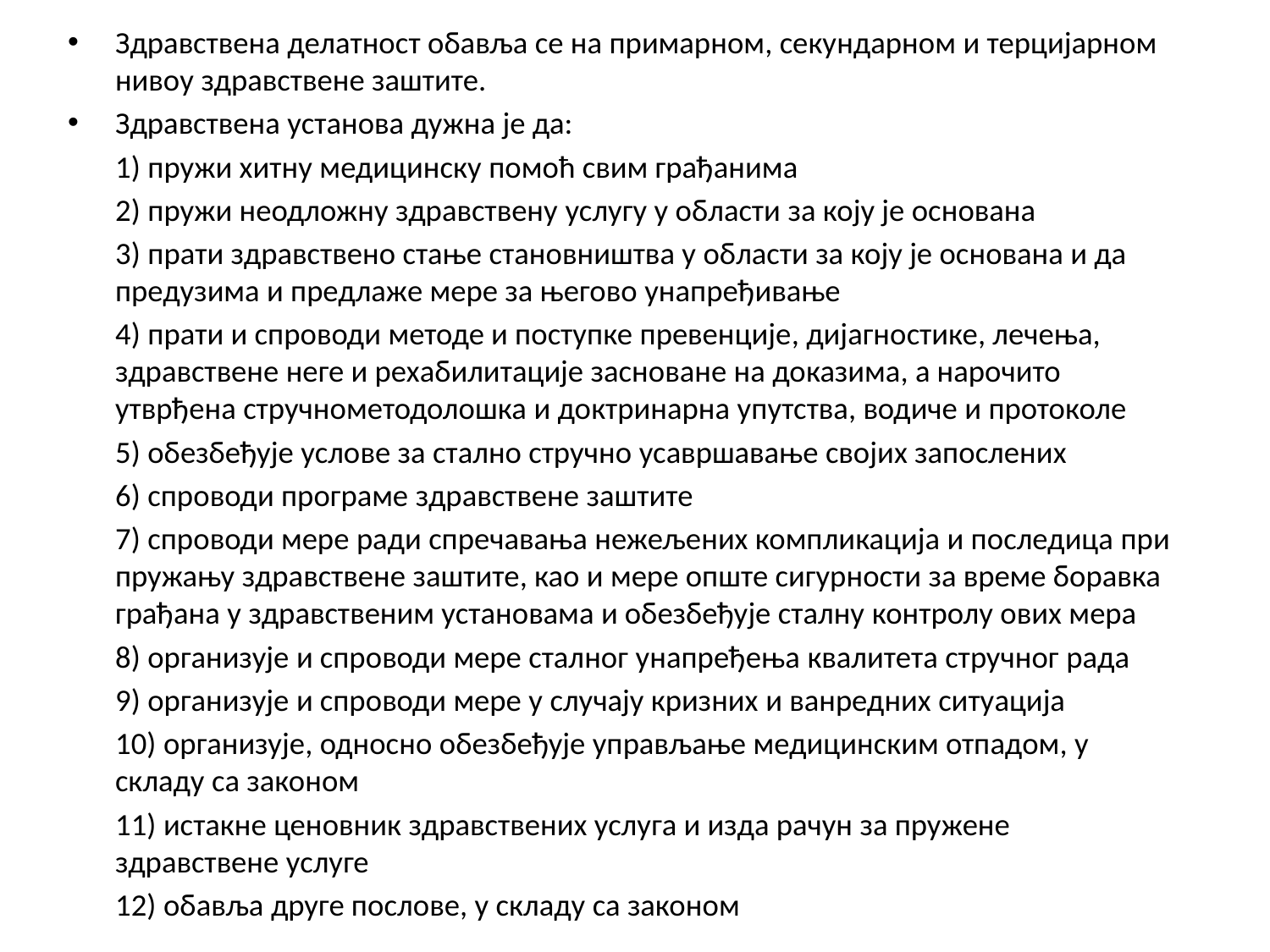

Здравствена делатност обавља се на примарном, секундарном и терцијарном нивоу здравствене заштите.
Здравствена установа дужна је да:
	1) пружи хитну медицинску помоћ свим грађанима
	2) пружи неодложну здравствену услугу у области за коју је основана
	3) прати здравствено стање становништва у области за коју је основана и да предузима и предлаже мере за његово унапређивање
	4) прати и спроводи методе и поступке превенције, дијагностике, лечења, здравствене неге и рехабилитације засноване на доказима, а нарочито утврђена стручнометодолошка и доктринарна упутства, водиче и протоколе
	5) обезбеђује услове за стално стручно усавршавање својих запослених
	6) спроводи програме здравствене заштите
	7) спроводи мере ради спречавања нежељених компликација и последица при пружању здравствене заштите, као и мере опште сигурности за време боравка грађана у здравственим установама и обезбеђује сталну контролу ових мера
	8) организује и спроводи мере сталног унапређења квалитета стручног рада
	9) организује и спроводи мере у случају кризних и ванредних ситуација
	10) организује, односно обезбеђује управљање медицинским отпадом, у складу са законом
	11) истакне ценовник здравствених услуга и изда рачун за пружене здравствене услуге
	12) обавља друге послове, у складу са законом